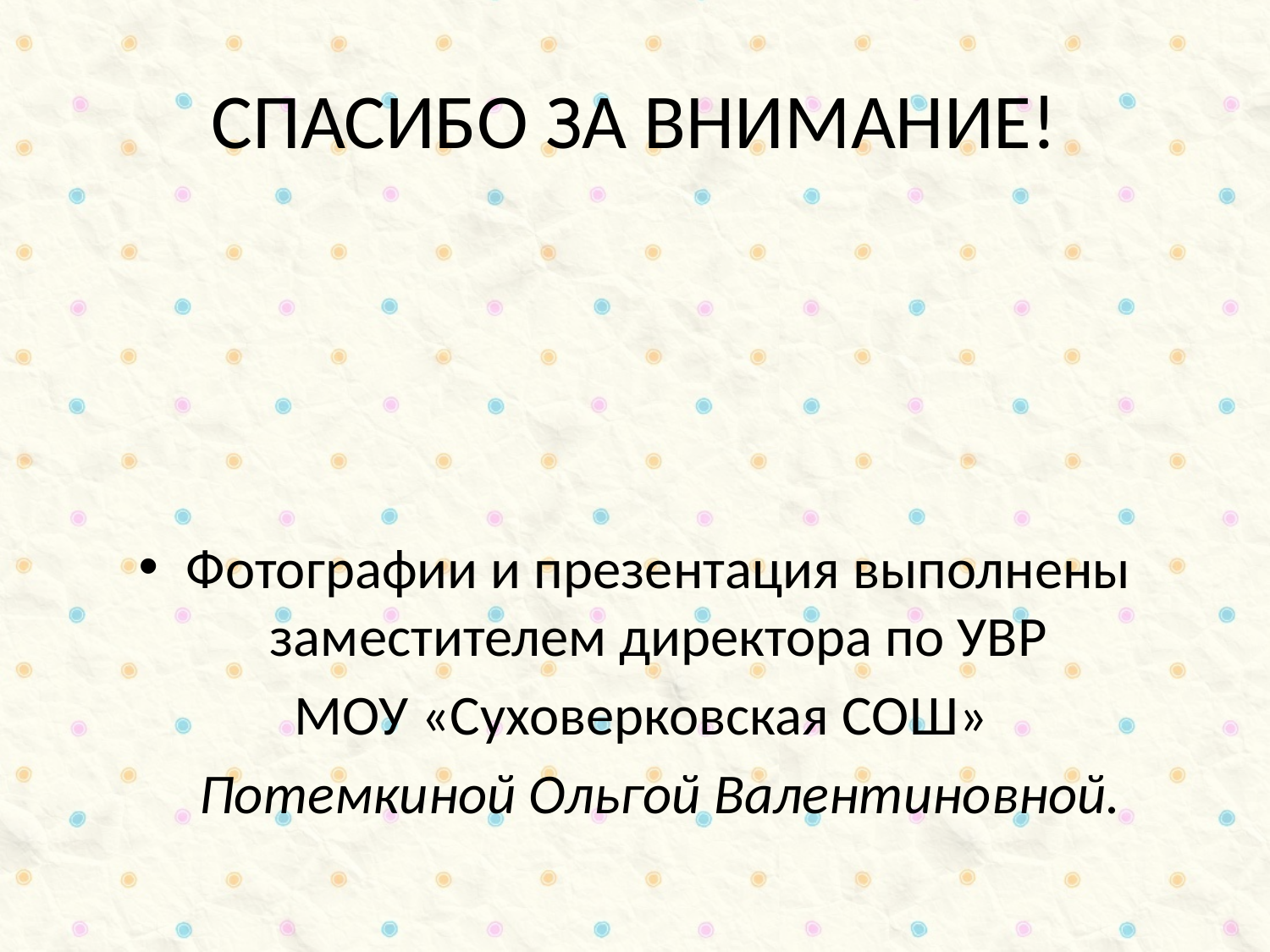

# СПАСИБО ЗА ВНИМАНИЕ!
Фотографии и презентация выполнены заместителем директора по УВР
 МОУ «Суховерковская СОШ»
    Потемкиной Ольгой Валентиновной.